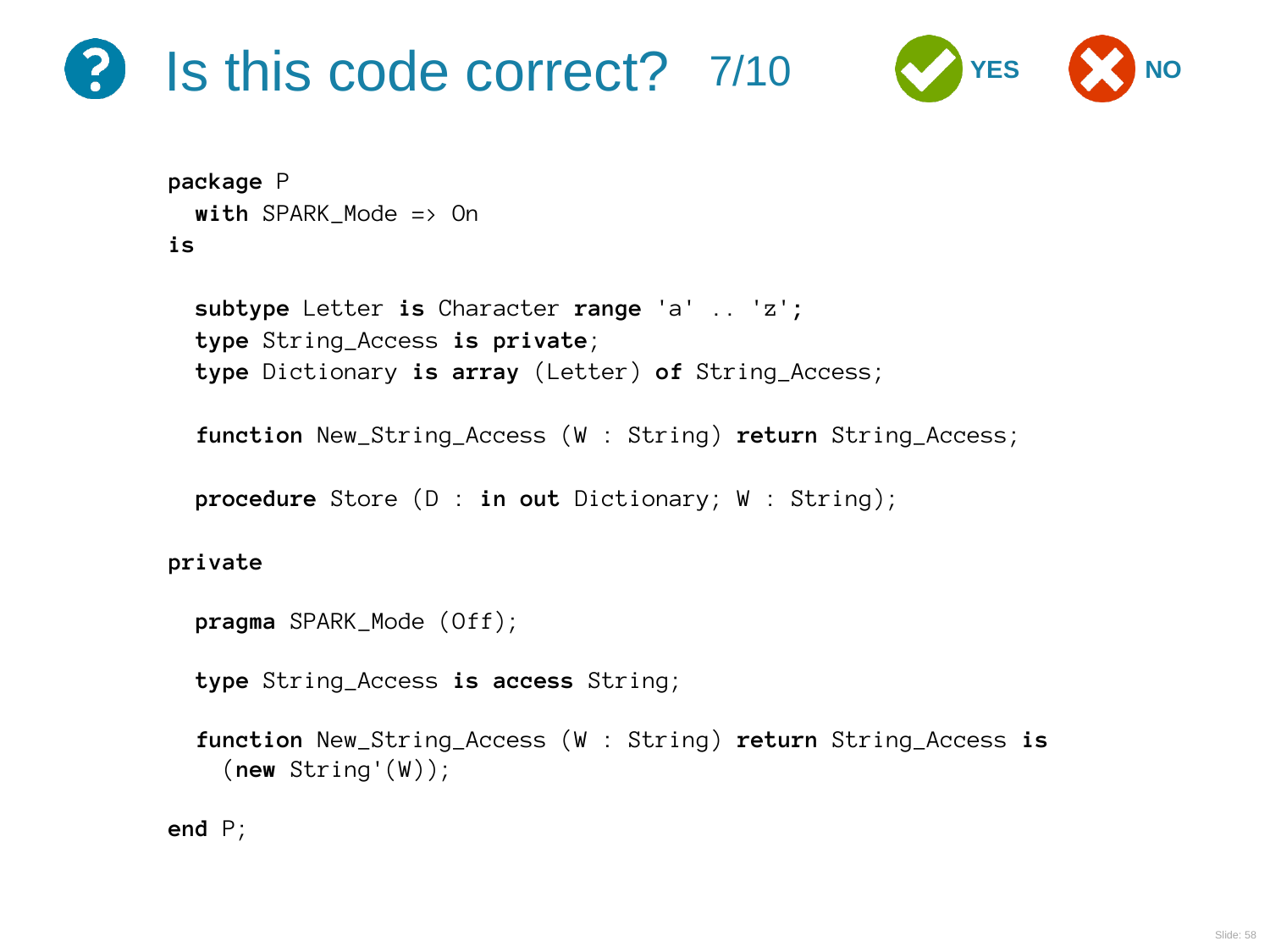

# 7/10
package P
  with SPARK_Mode => On
is

  subtype Letter is Character range 'a' .. 'z';
  type String_Access is private;
  type Dictionary is array (Letter) of String_Access;

  function New_String_Access (W : String) return String_Access;

  procedure Store (D : in out Dictionary; W : String);

private

  pragma SPARK_Mode (Off);

  type String_Access is access String;

  function New_String_Access (W : String) return String_Access is
    (new String'(W));

end P;